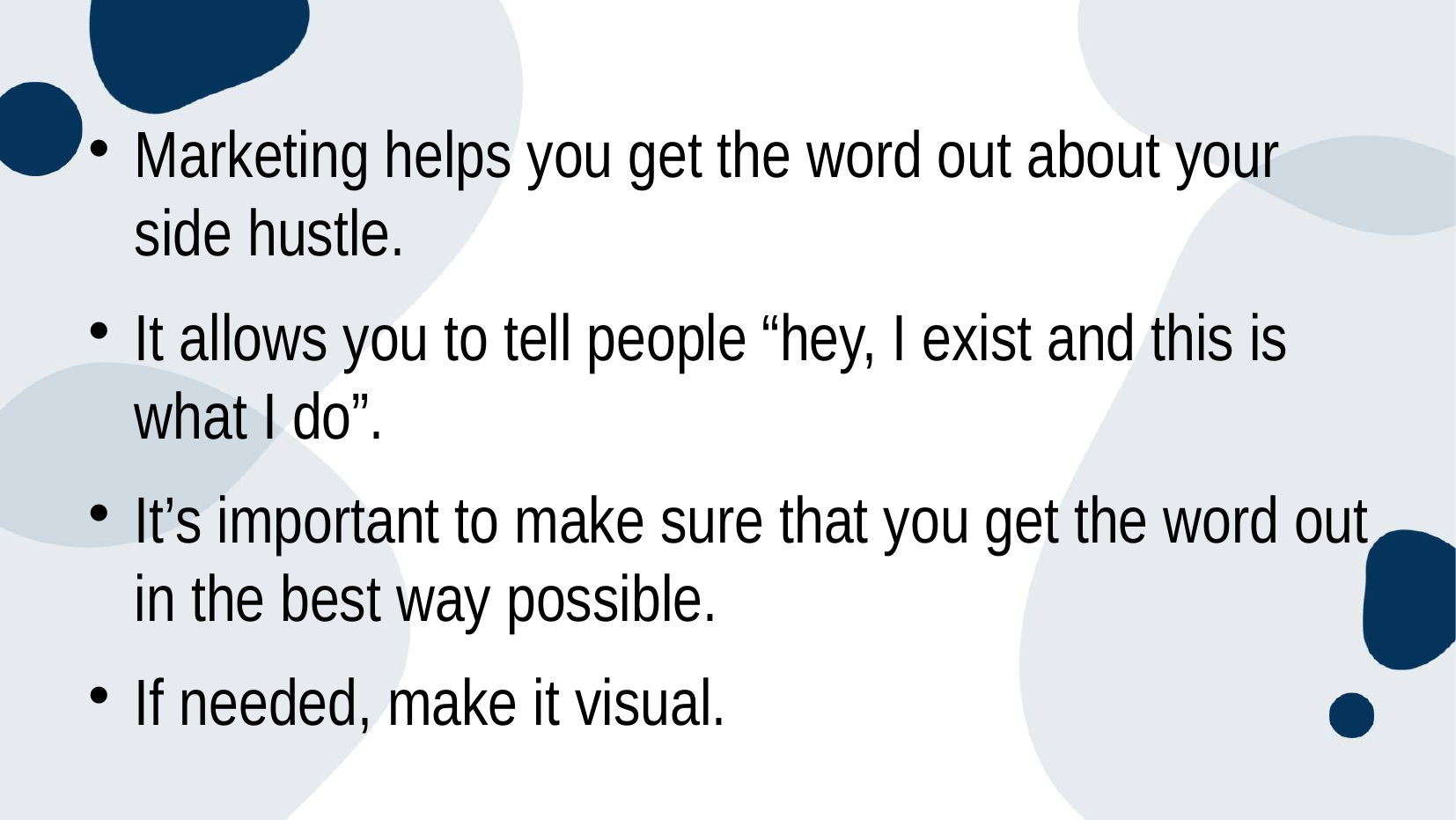

# Marketing helps you get the word out about your side hustle.
It allows you to tell people “hey, I exist and this is what I do”.
It’s important to make sure that you get the word out in the best way possible.
If needed, make it visual.